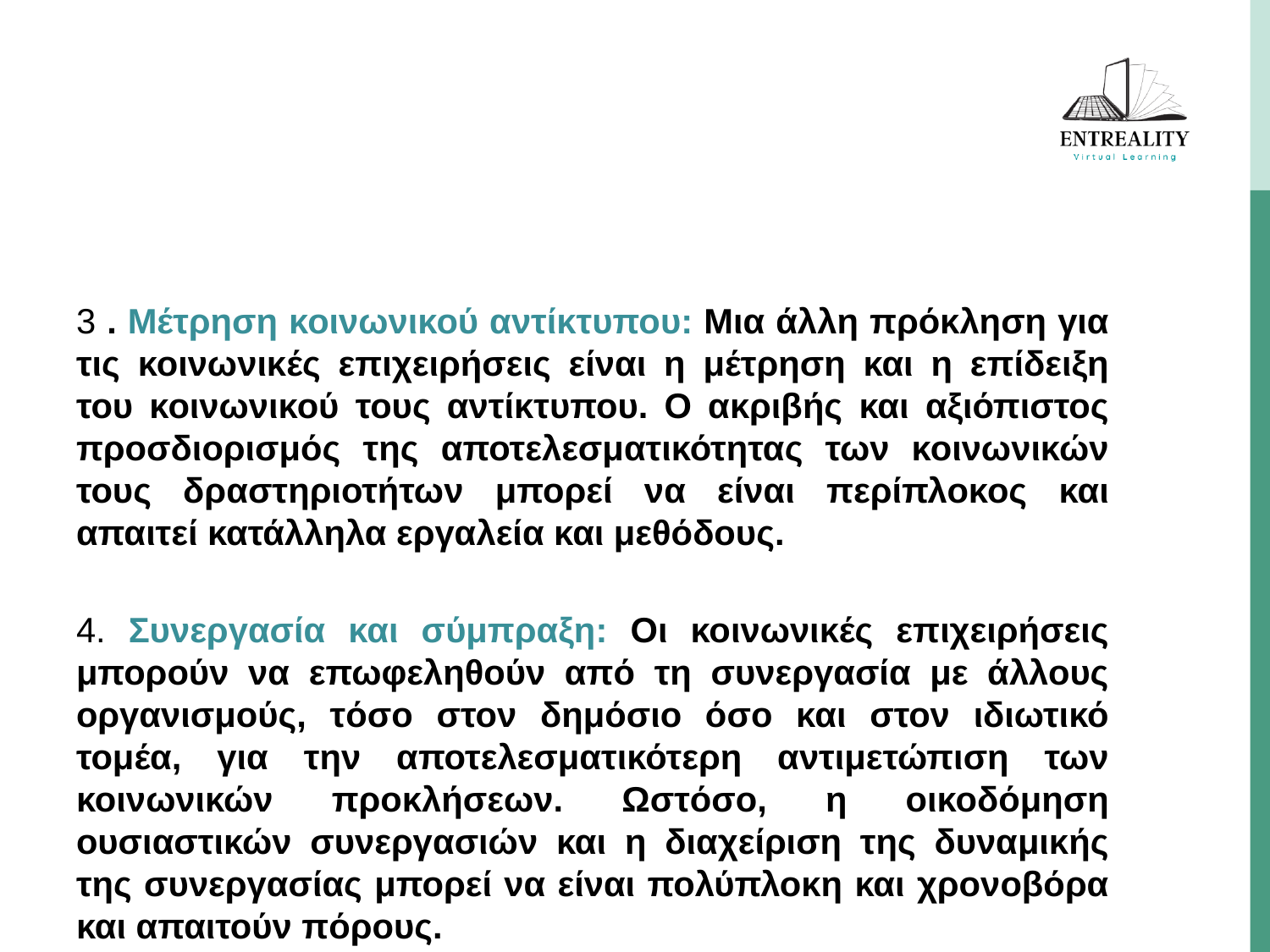

3 . Μέτρηση κοινωνικού αντίκτυπου: Μια άλλη πρόκληση για τις κοινωνικές επιχειρήσεις είναι η μέτρηση και η επίδειξη του κοινωνικού τους αντίκτυπου. Ο ακριβής και αξιόπιστος προσδιορισμός της αποτελεσματικότητας των κοινωνικών τους δραστηριοτήτων μπορεί να είναι περίπλοκος και απαιτεί κατάλληλα εργαλεία και μεθόδους.

4. Συνεργασία και σύμπραξη: Οι κοινωνικές επιχειρήσεις μπορούν να επωφεληθούν από τη συνεργασία με άλλους οργανισμούς, τόσο στον δημόσιο όσο και στον ιδιωτικό τομέα, για την αποτελεσματικότερη αντιμετώπιση των κοινωνικών προκλήσεων. Ωστόσο, η οικοδόμηση ουσιαστικών συνεργασιών και η διαχείριση της δυναμικής της συνεργασίας μπορεί να είναι πολύπλοκη και χρονοβόρα και απαιτούν πόρους.